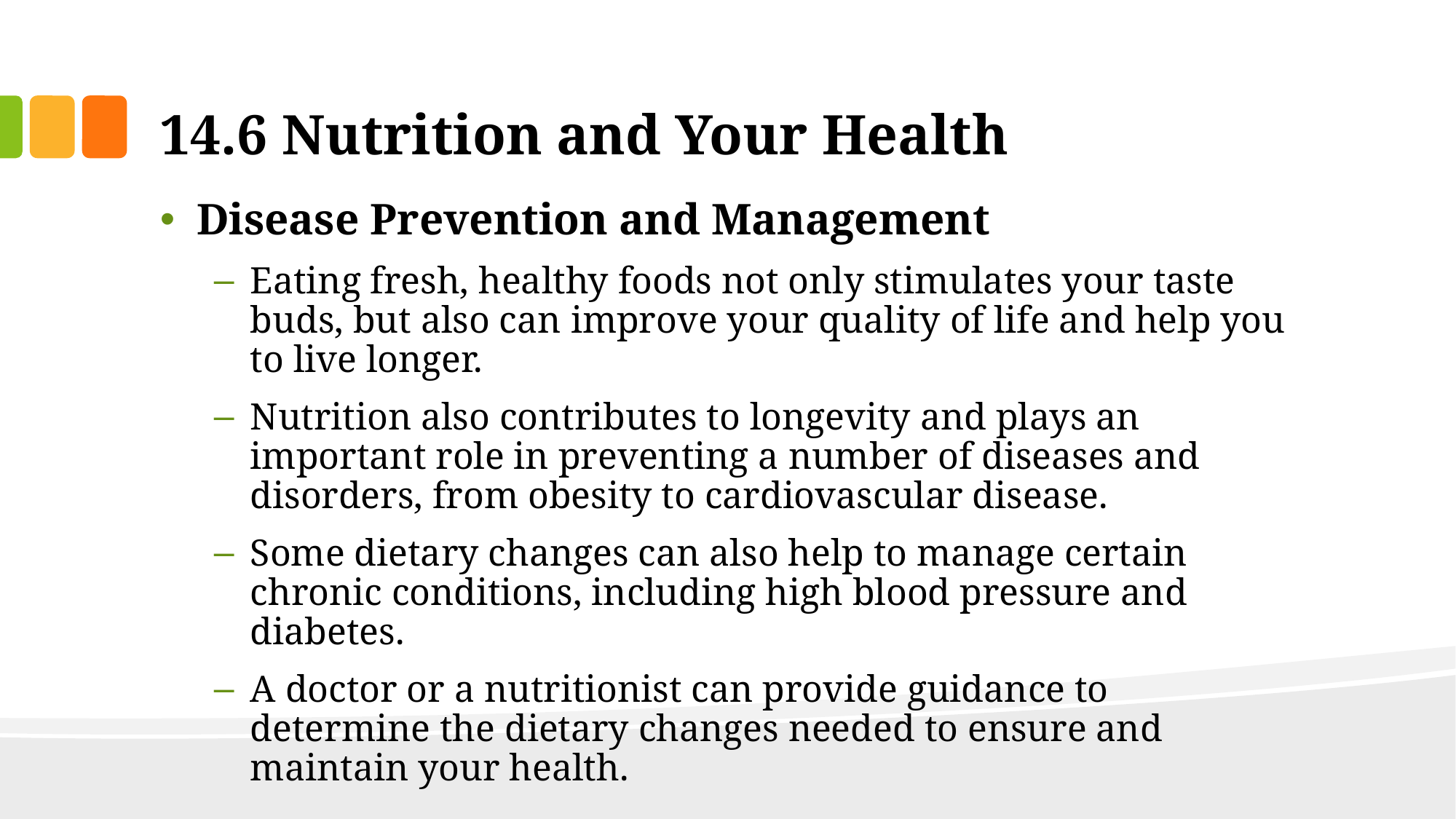

# 14.6 Nutrition and Your Health
Disease Prevention and Management
Eating fresh, healthy foods not only stimulates your taste buds, but also can improve your quality of life and help you to live longer.
Nutrition also contributes to longevity and plays an important role in preventing a number of diseases and disorders, from obesity to cardiovascular disease.
Some dietary changes can also help to manage certain chronic conditions, including high blood pressure and diabetes.
A doctor or a nutritionist can provide guidance to determine the dietary changes needed to ensure and maintain your health.